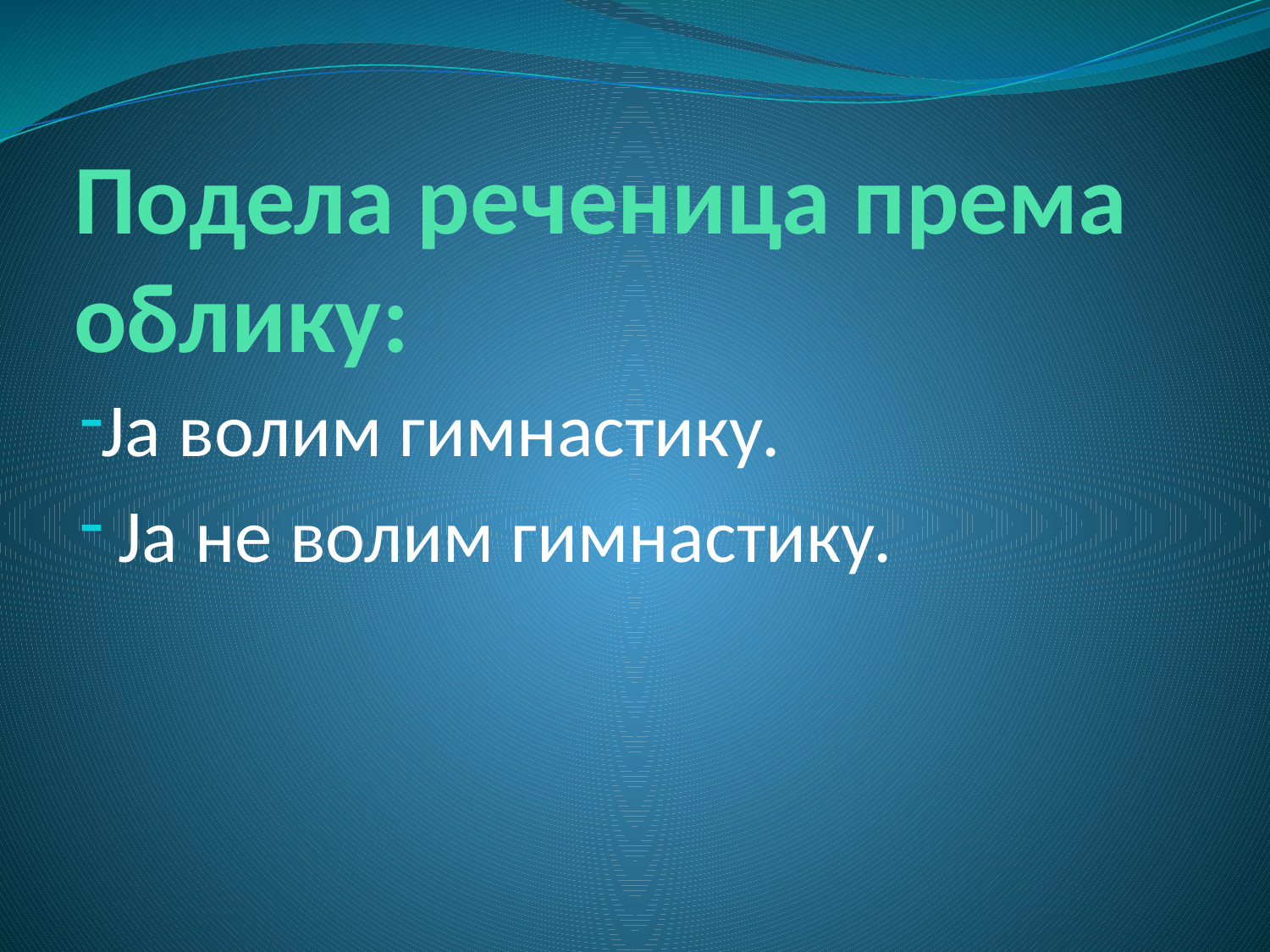

# Подела реченица према облику:
Ја волим гимнастику.
 Ја не волим гимнастику.